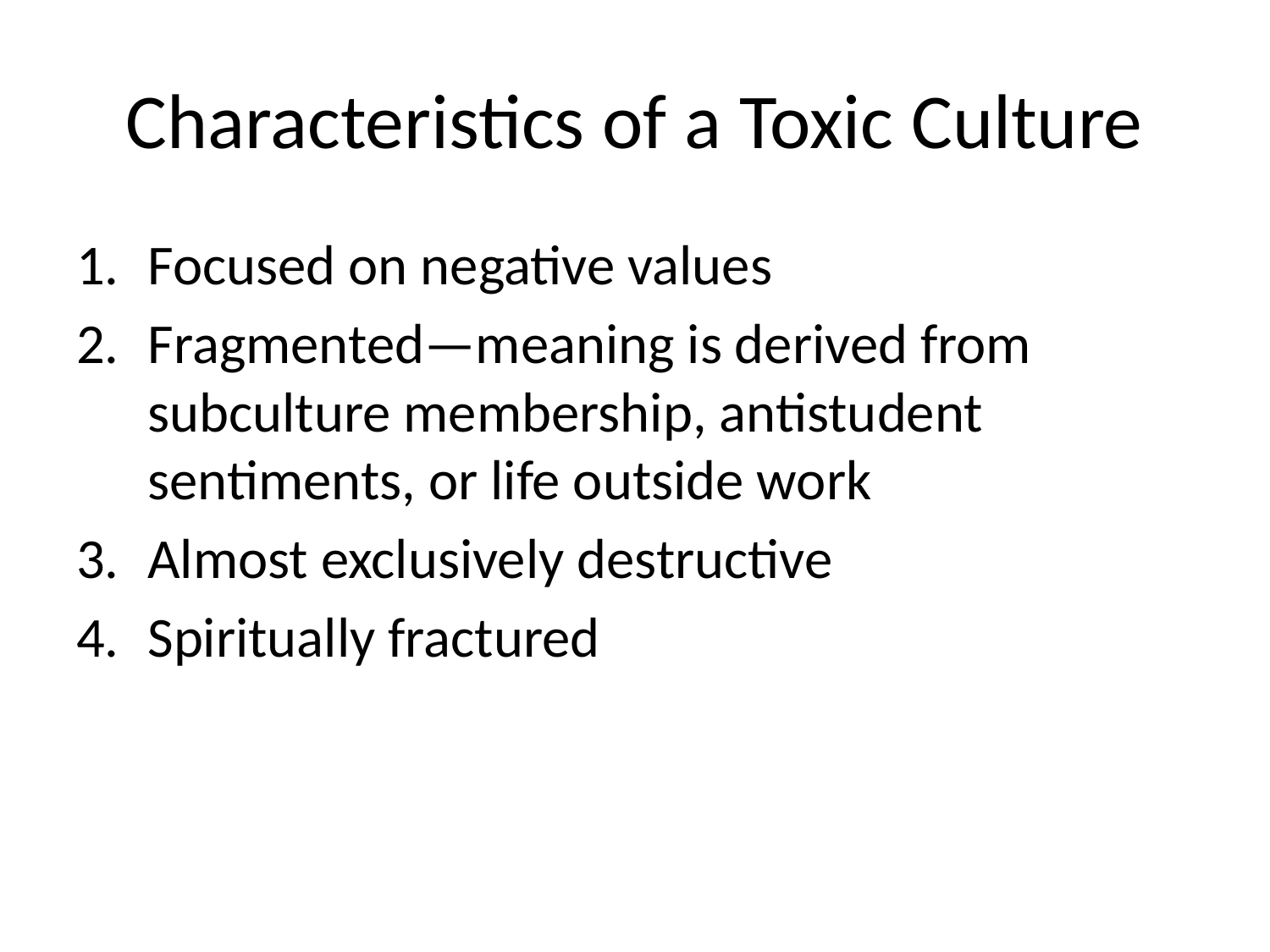

# Characteristics of a Toxic Culture
Focused on negative values
Fragmented—meaning is derived from subculture membership, antistudent sentiments, or life outside work
Almost exclusively destructive
Spiritually fractured